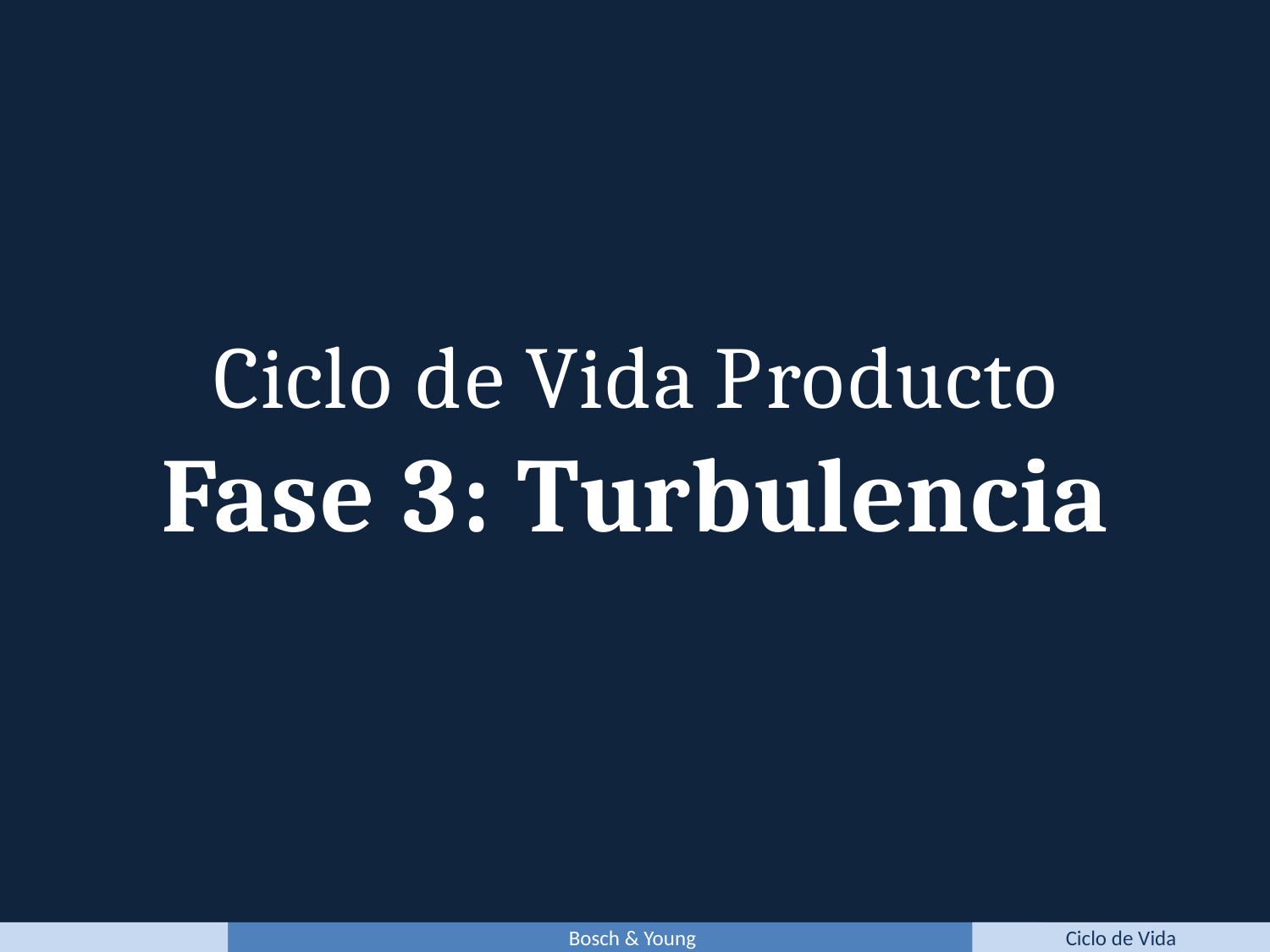

Ciclo de Vida Producto
Fase 3: Turbulencia

Bosch & Young
Ciclo de Vida